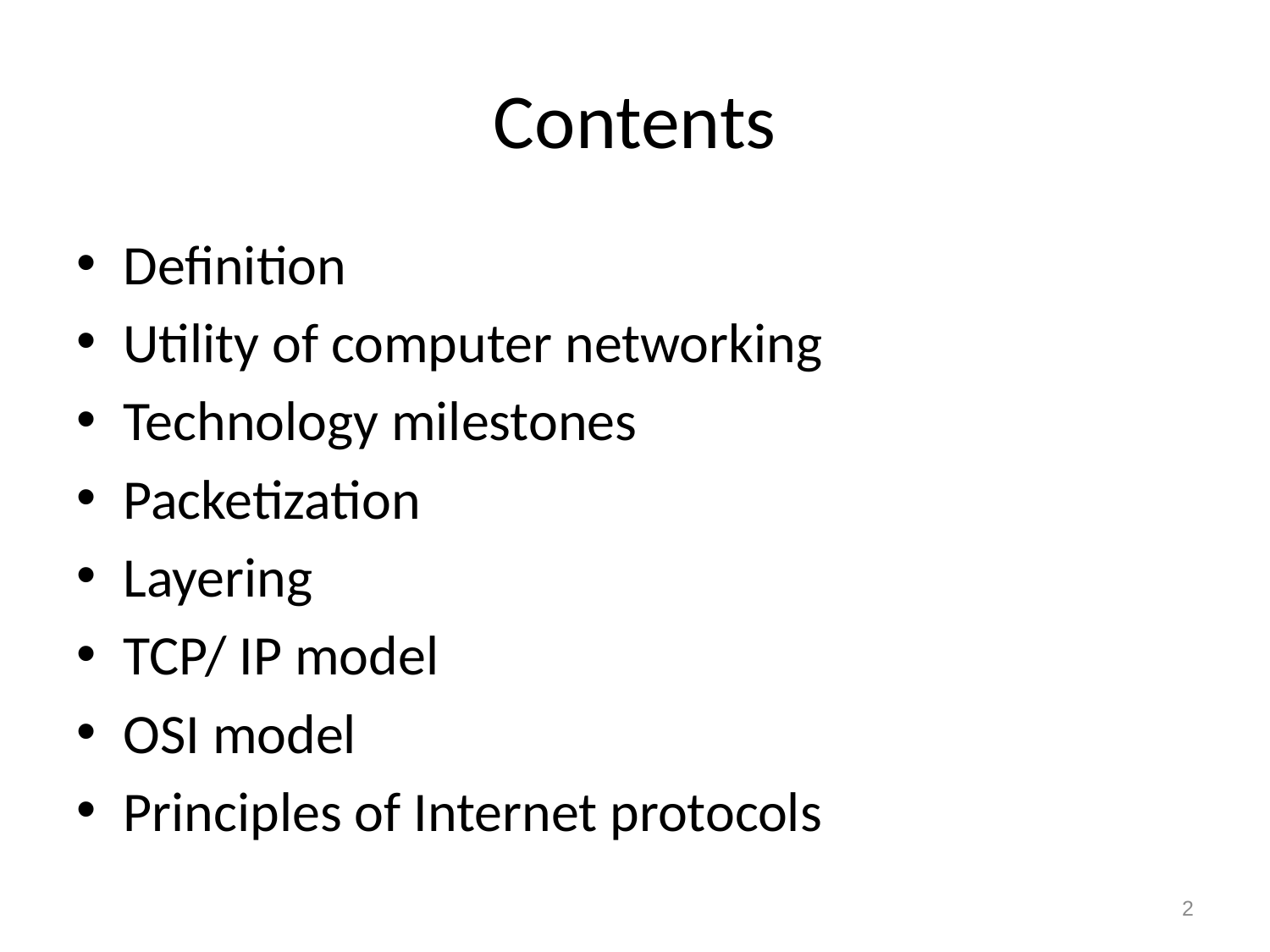

# Contents
Definition
Utility of computer networking
Technology milestones
Packetization
Layering
TCP/ IP model
OSI model
Principles of Internet protocols
2